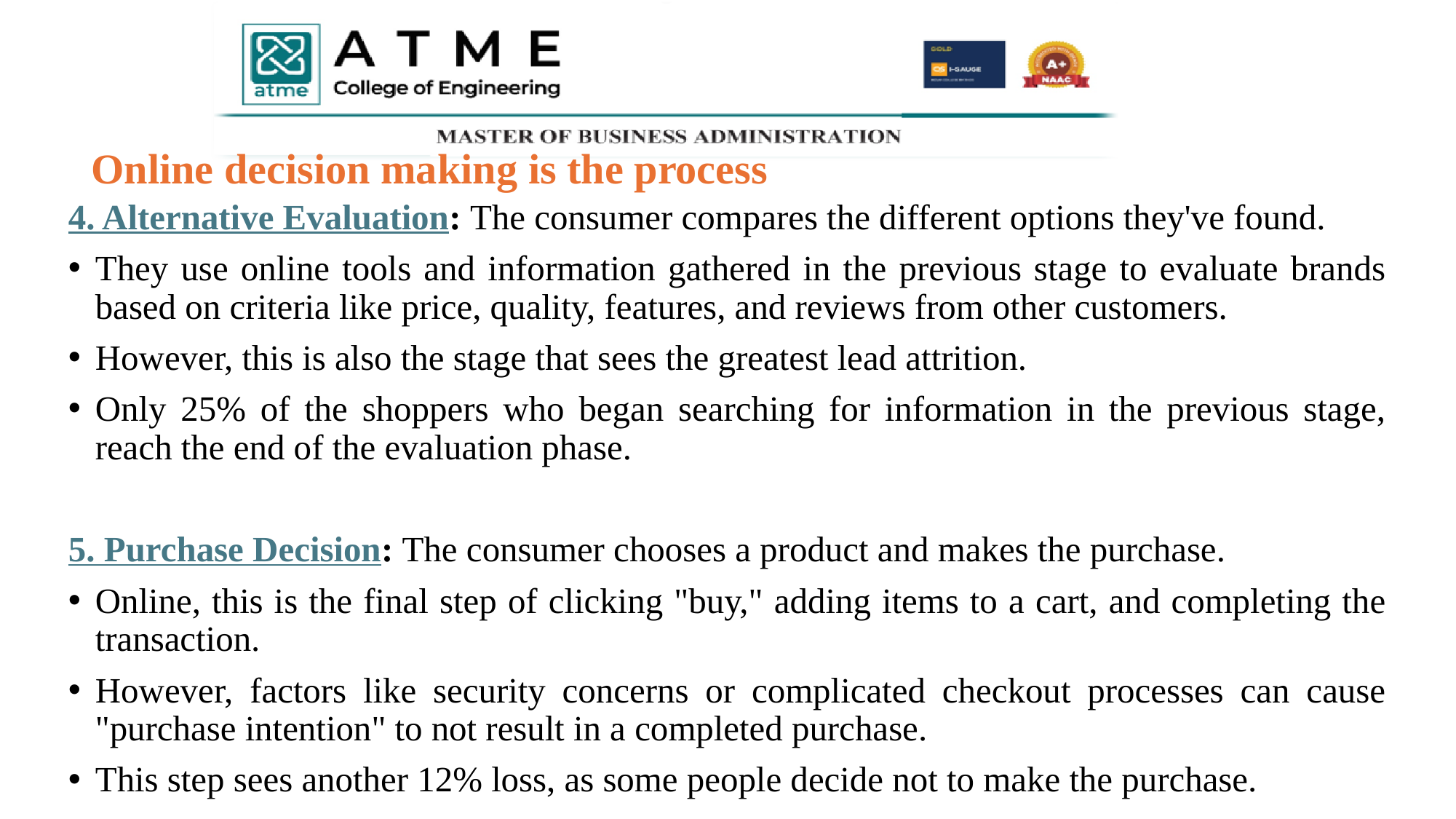

# Online decision making is the process
4. Alternative Evaluation: The consumer compares the different options they've found.
They use online tools and information gathered in the previous stage to evaluate brands based on criteria like price, quality, features, and reviews from other customers.
However, this is also the stage that sees the greatest lead attrition.
Only 25% of the shoppers who began searching for information in the previous stage, reach the end of the evaluation phase.

5. Purchase Decision: The consumer chooses a product and makes the purchase.
Online, this is the final step of clicking "buy," adding items to a cart, and completing the transaction.
However, factors like security concerns or complicated checkout processes can cause "purchase intention" to not result in a completed purchase.
This step sees another 12% loss, as some people decide not to make the purchase.